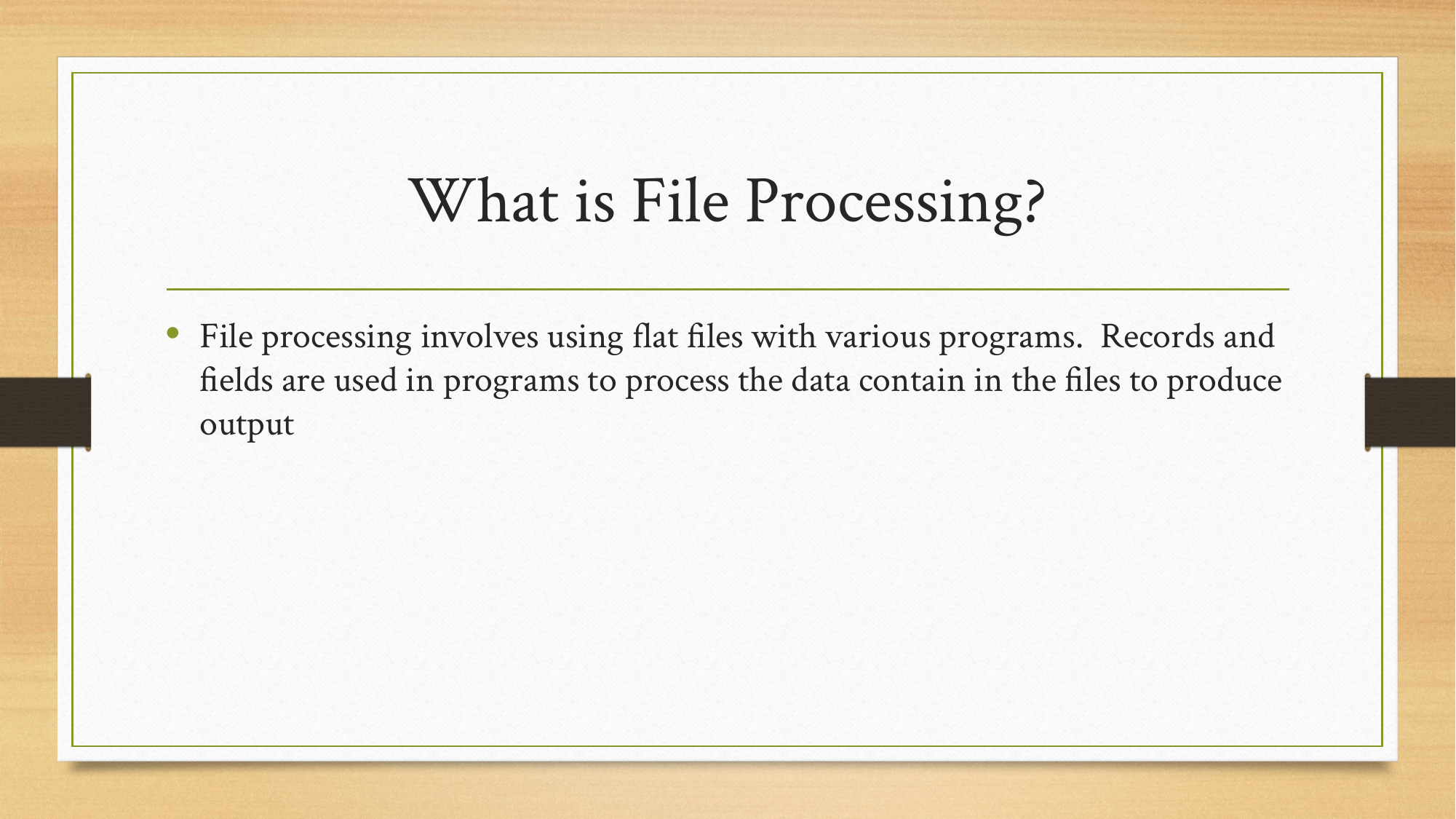

# What is File Processing?
File processing involves using flat files with various programs.  Records and fields are used in programs to process the data contain in the files to produce output